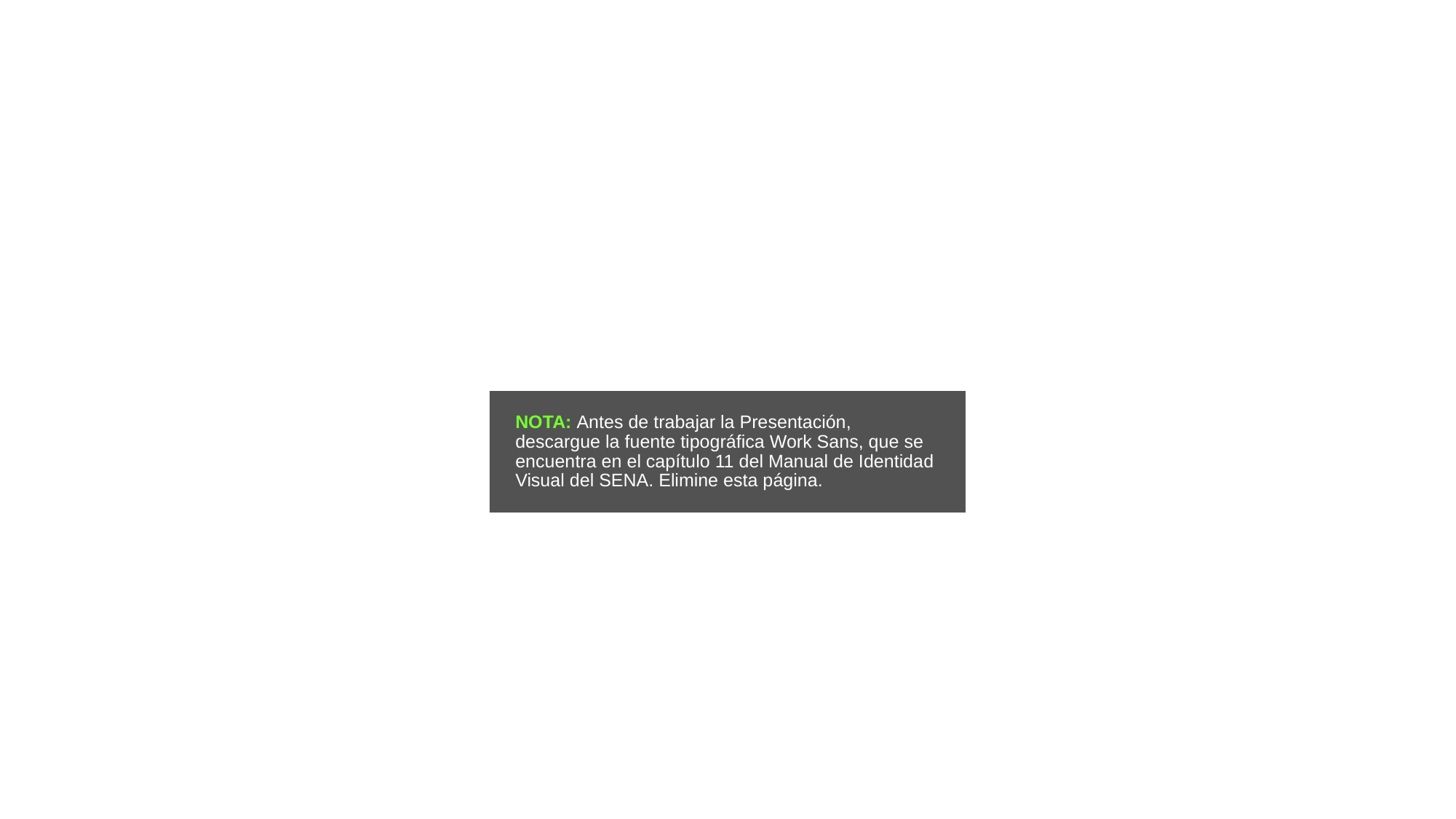

NOTA: Antes de trabajar la Presentación, descargue la fuente tipográfica Work Sans, que se encuentra en el capítulo 11 del Manual de Identidad Visual del SENA. Elimine esta página.